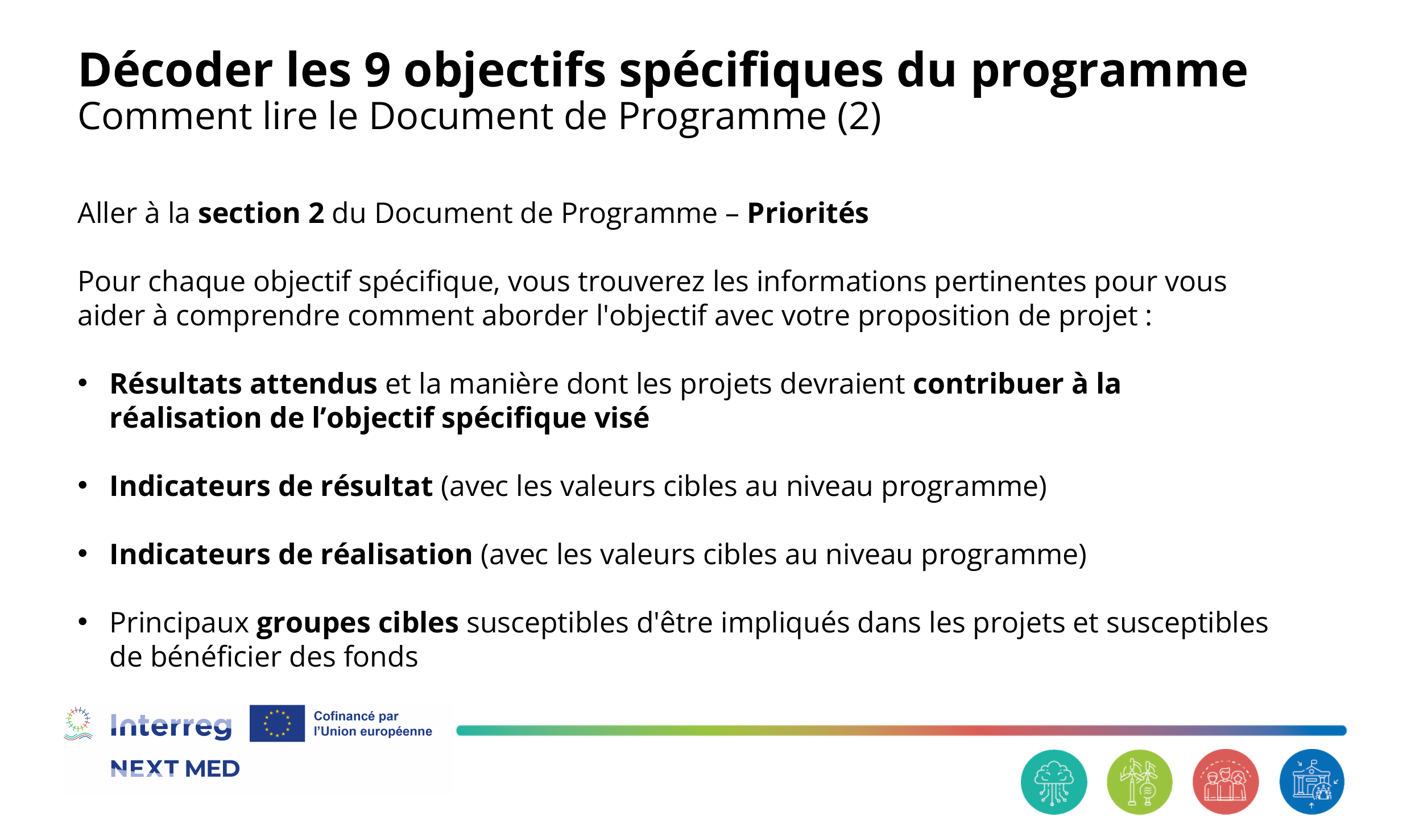

# Décoder les 9 objectifs spécifiques du programme Comment lire le Document de Programme (2)
Aller à la section 2 du Document de Programme – Priorités

Pour chaque objectif spécifique, vous trouverez les informations pertinentes pour vous aider à comprendre comment aborder l'objectif avec votre proposition de projet :

Résultats attendus et la manière dont les projets devraient contribuer à la réalisation de l’objectif spécifique visé

Indicateurs de résultat (avec les valeurs cibles au niveau programme)

Indicateurs de réalisation (avec les valeurs cibles au niveau programme)

Principaux groupes cibles susceptibles d'être impliqués dans les projets et susceptibles de bénéficier des fonds